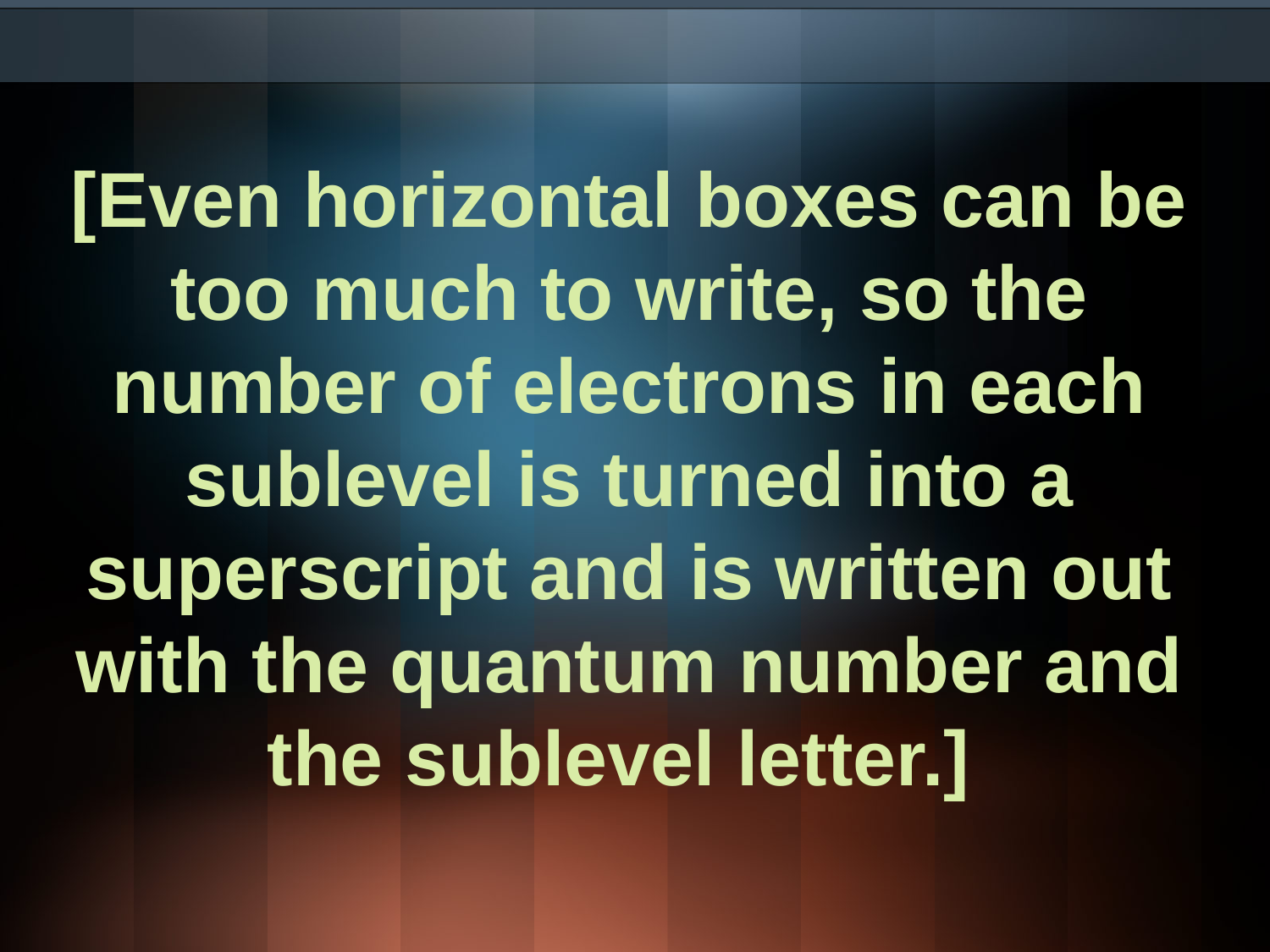

[Even horizontal boxes can be too much to write, so the number of electrons in each sublevel is turned into a superscript and is written out with the quantum number and the sublevel letter.]